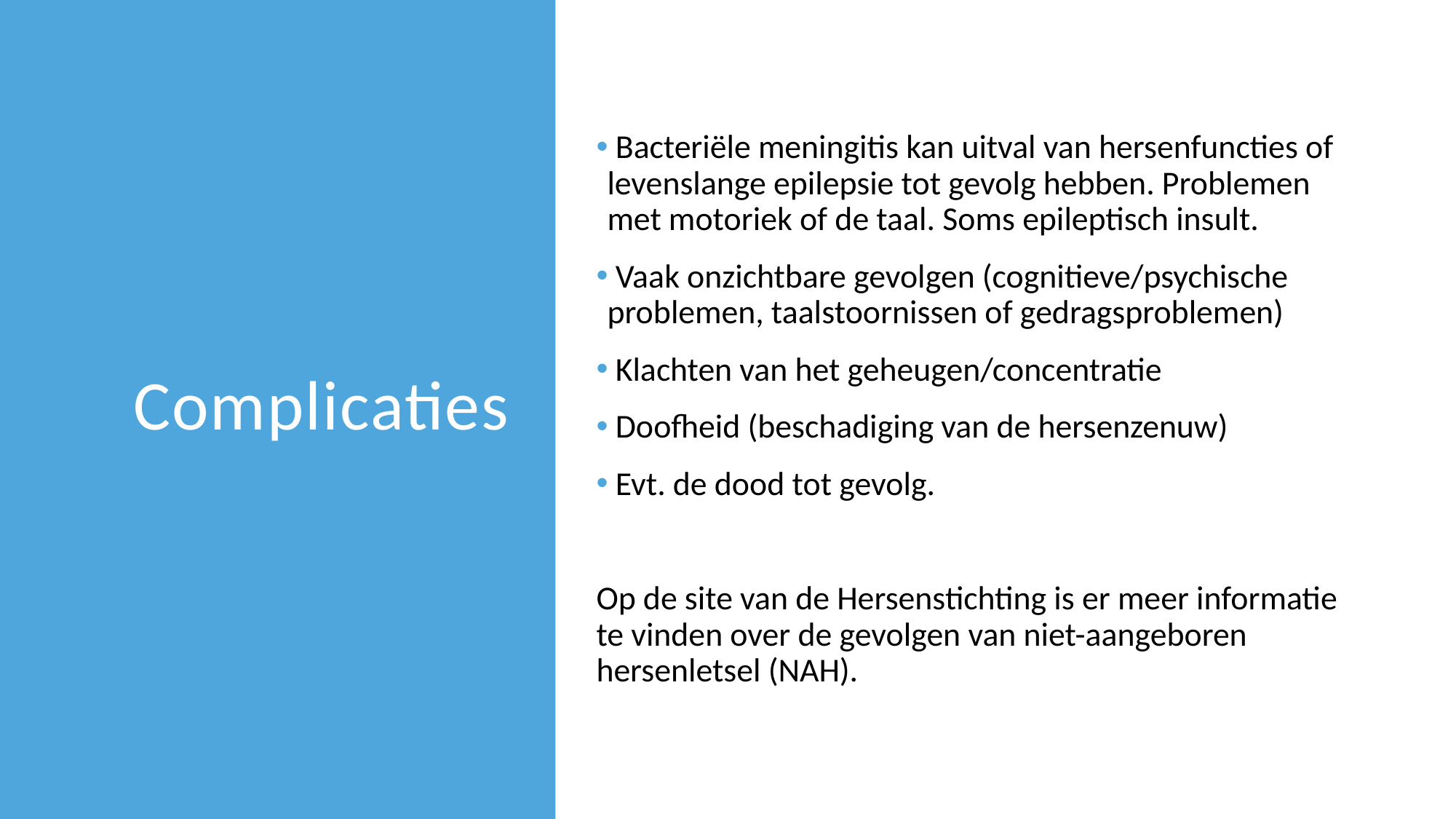

# Complicaties
 Bacteriële meningitis kan uitval van hersenfuncties of levenslange epilepsie tot gevolg hebben. Problemen met motoriek of de taal. Soms epileptisch insult.
 Vaak onzichtbare gevolgen (cognitieve/psychische problemen, taalstoornissen of gedragsproblemen)
 Klachten van het geheugen/concentratie
 Doofheid (beschadiging van de hersenzenuw)
 Evt. de dood tot gevolg.

Op de site van de Hersenstichting is er meer informatie te vinden over de gevolgen van niet-aangeboren hersenletsel (NAH).